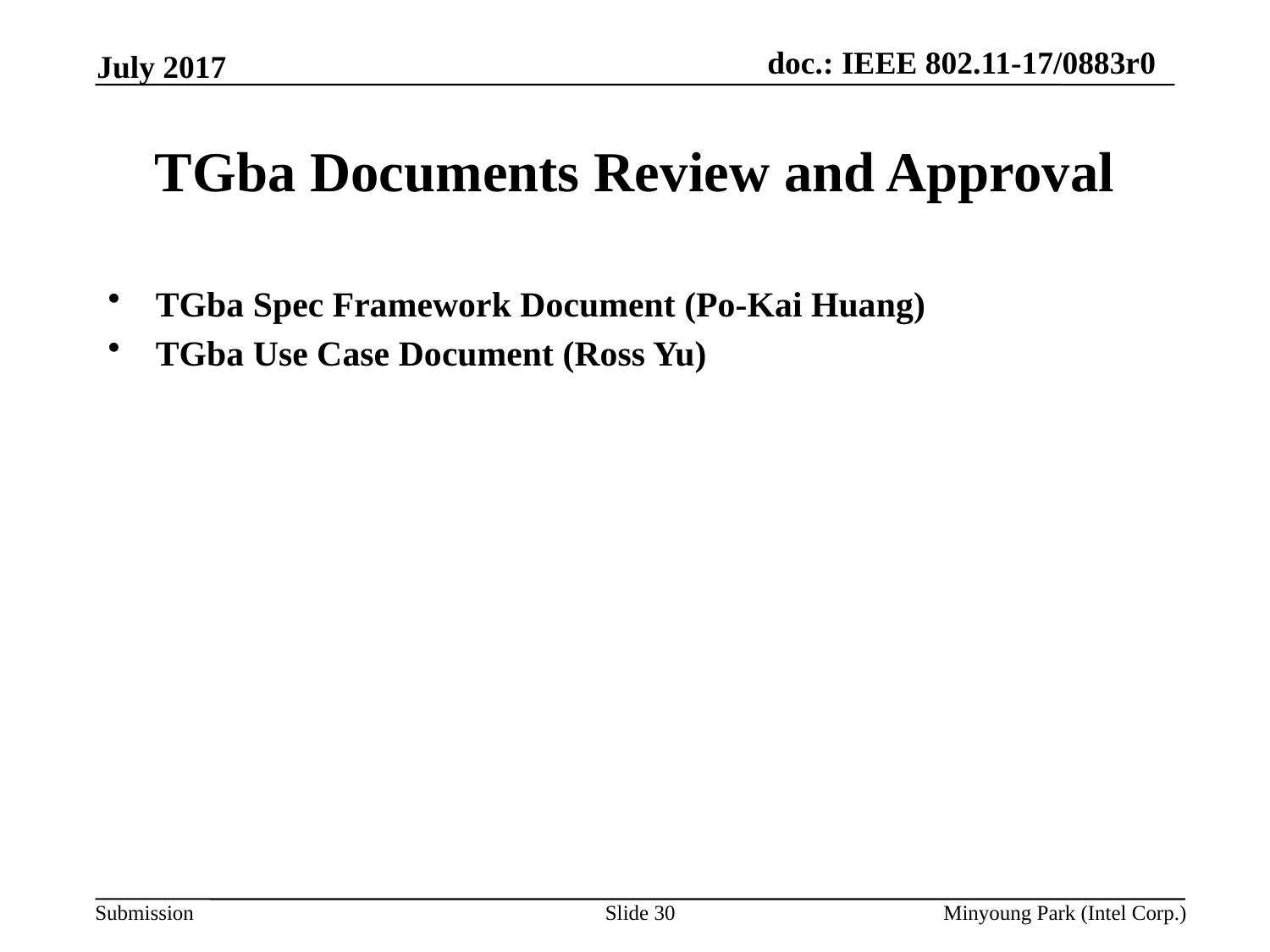

July 2017
# TGba Documents Review and Approval
TGba Spec Framework Document (Po-Kai Huang)
TGba Use Case Document (Ross Yu)
Slide 30
Minyoung Park (Intel Corp.)